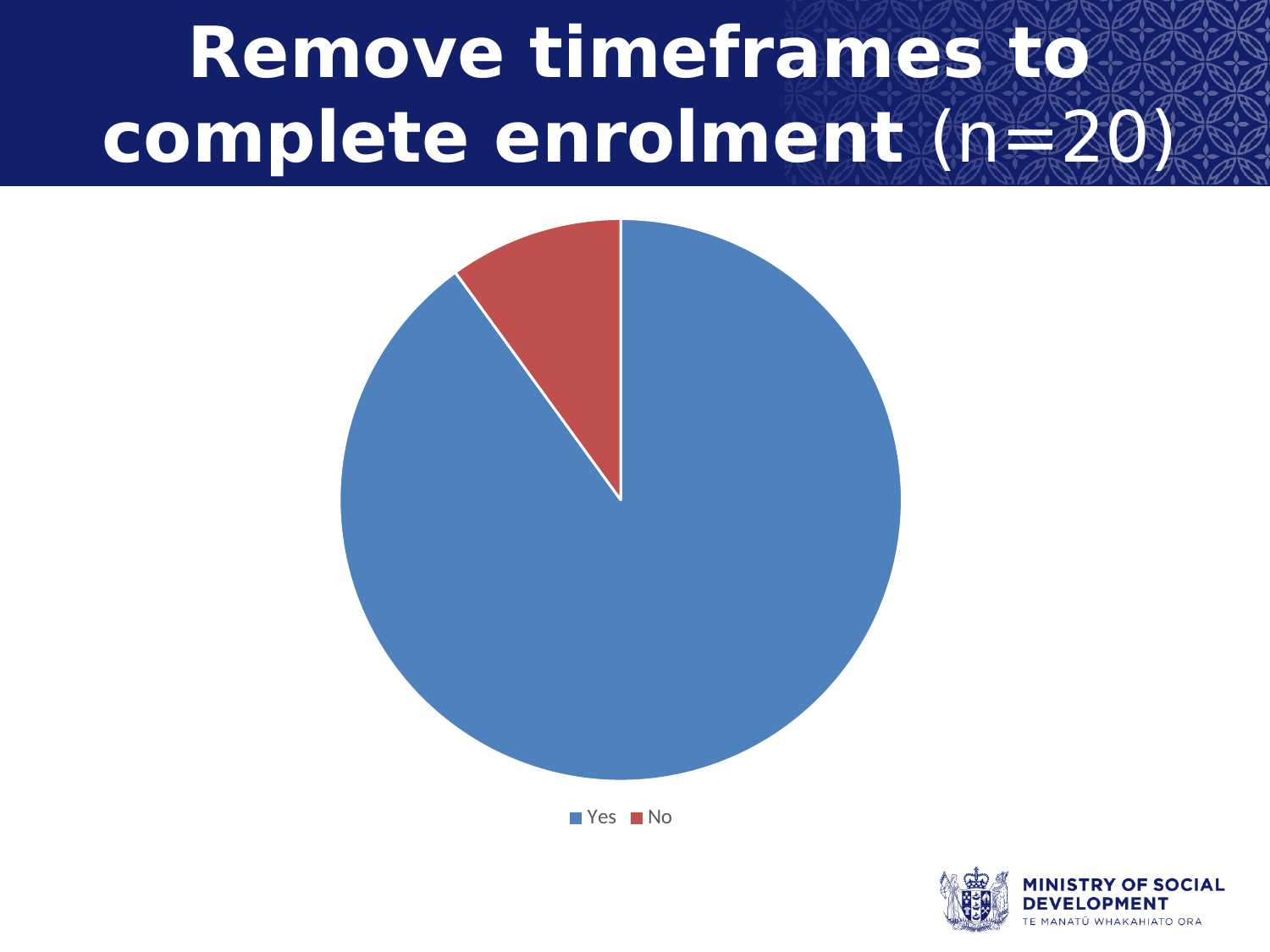

# Remove timeframes to complete enrolment (n=20)

### Chart

| Category | Sales |
|---|---|
| Yes | 18.0 |
| No | 2.0 |